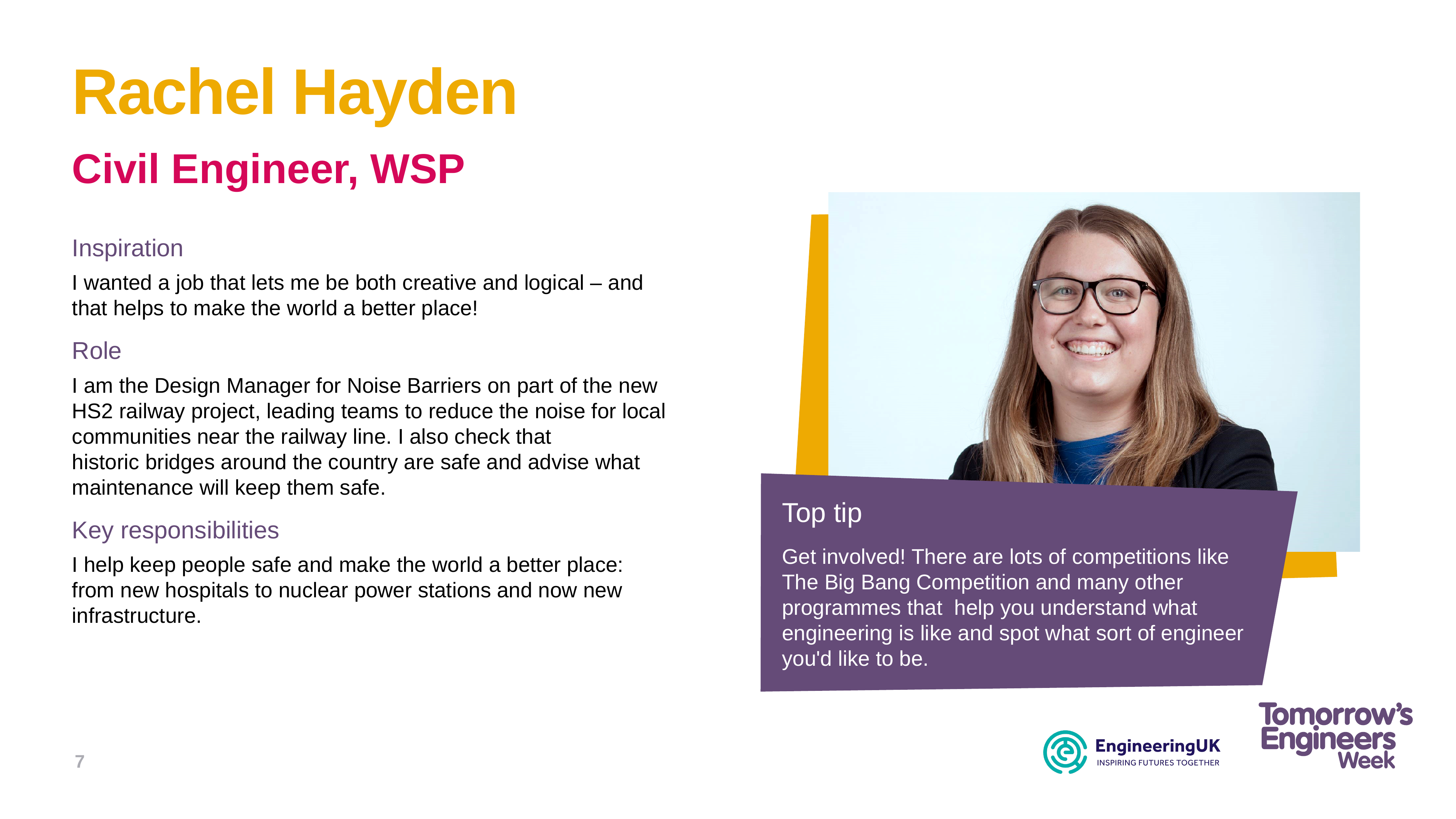

# Rachel Hayden
Civil Engineer, WSP

Inspiration
I wanted a job that lets me be both creative and logical – and that helps to make the world a better place!
Role
I am the Design Manager for Noise Barriers on part of the new HS2 railway project, leading teams to reduce the noise for local communities near the railway line. I also check that historic bridges around the country are safe and advise what maintenance will keep them safe.
Key responsibilities
I help keep people safe and make the world a better place: from new hospitals to nuclear power stations and now new infrastructure.
Top tip
Get involved! There are lots of competitions like The Big Bang Competition and many other programmes that  help you understand what engineering is like and spot what sort of engineer you'd like to be.
7